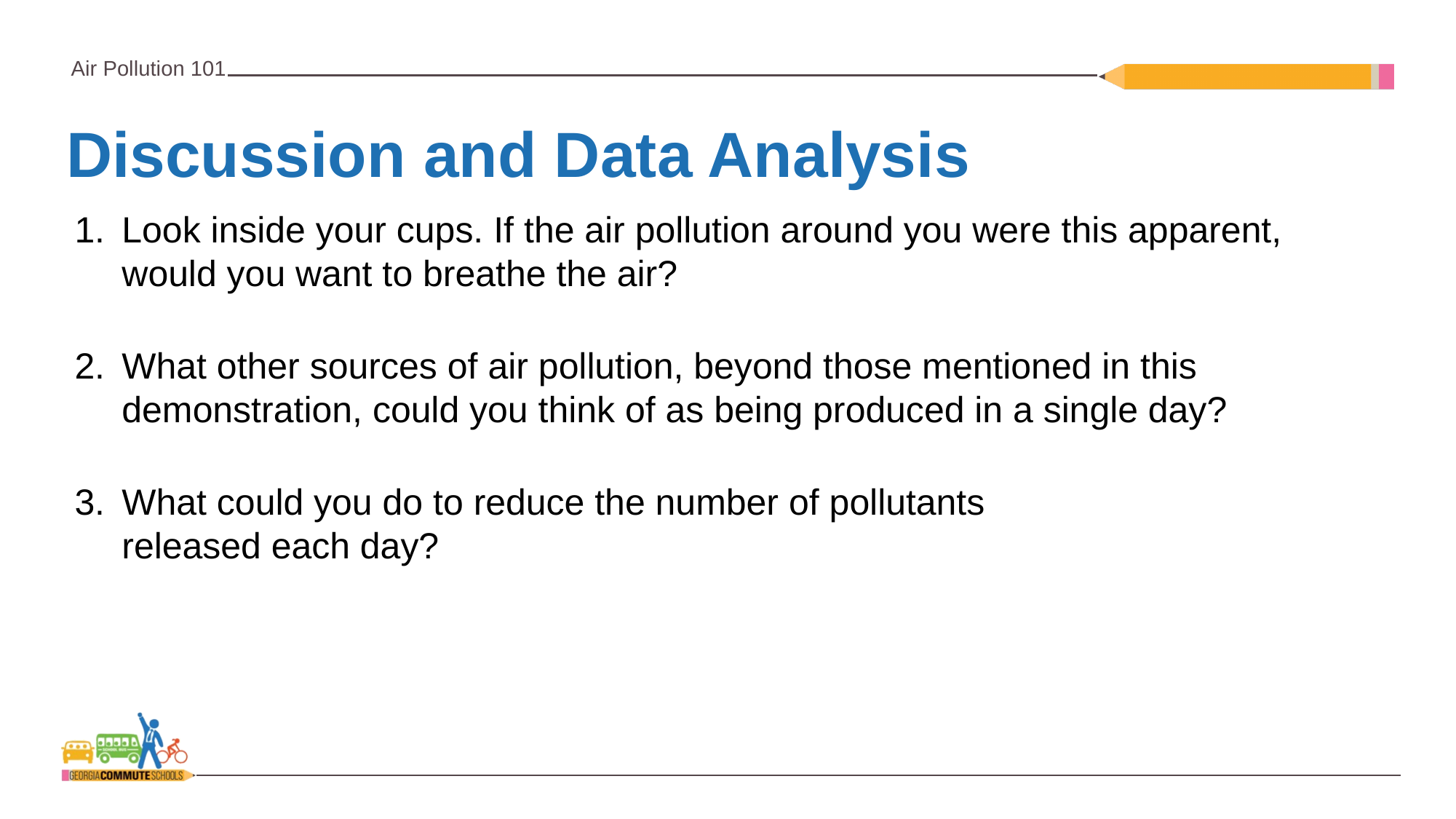

Discussion and Data Analysis
Look inside your cups. If the air pollution around you were this apparent, would you want to breathe the air?
What other sources of air pollution, beyond those mentioned in this demonstration, could you think of as being produced in a single day?
What could you do to reduce the number of pollutants
released each day?